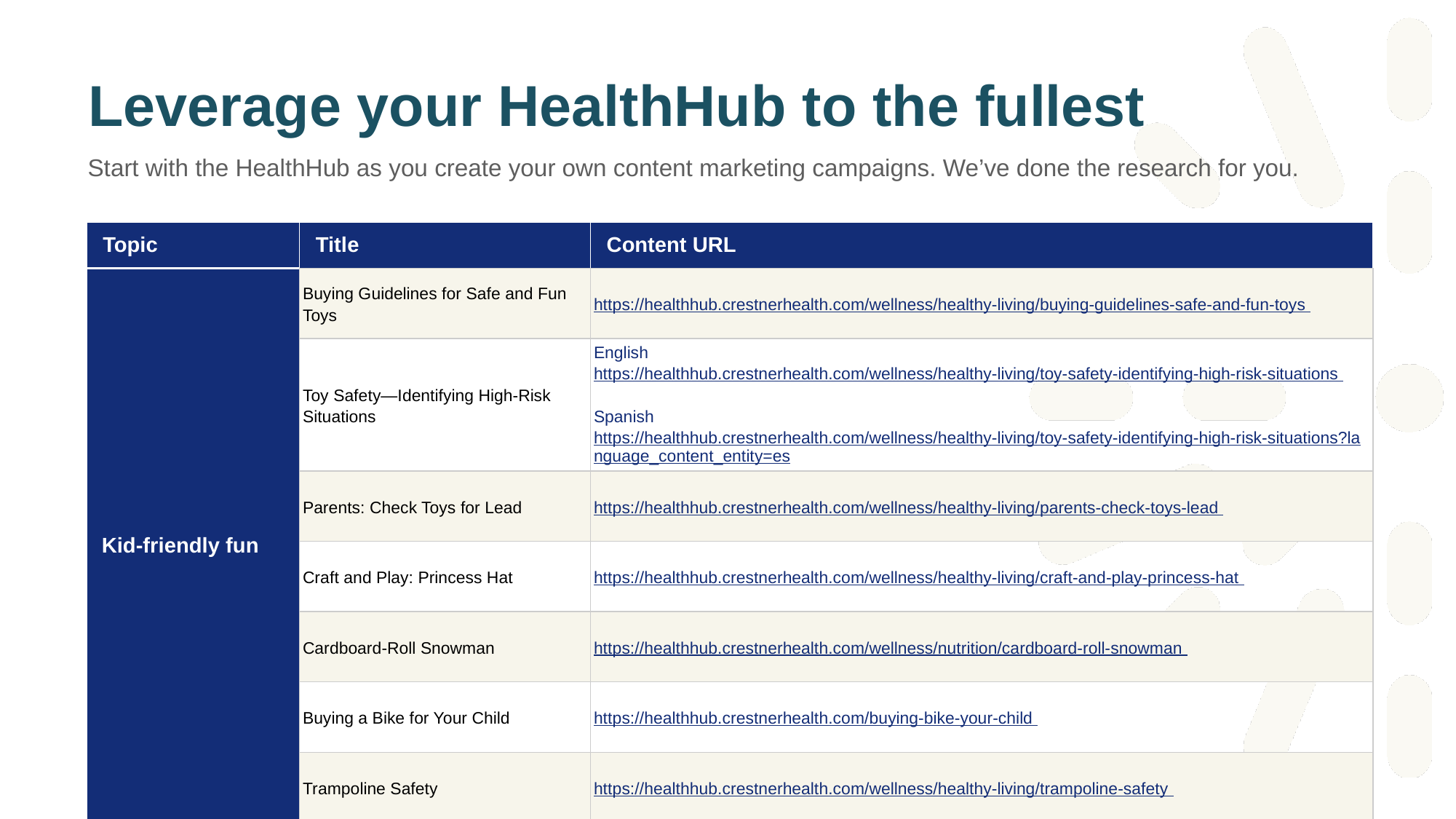

# Leverage your HealthHub to the fullest
Start with the HealthHub as you create your own content marketing campaigns. We’ve done the research for you.
| Topic | Title | Content URL |
| --- | --- | --- |
| Kid-friendly fun | Buying Guidelines for Safe and Fun Toys | https://healthhub.crestnerhealth.com/wellness/healthy-living/buying-guidelines-safe-and-fun-toys |
|  | Toy Safety—Identifying High-Risk Situations | English https://healthhub.crestnerhealth.com/wellness/healthy-living/toy-safety-identifying-high-risk-situations Spanish https://healthhub.crestnerhealth.com/wellness/healthy-living/toy-safety-identifying-high-risk-situations?language\_content\_entity=es |
|  | Parents: Check Toys for Lead | https://healthhub.crestnerhealth.com/wellness/healthy-living/parents-check-toys-lead |
|  | Craft and Play: Princess Hat | https://healthhub.crestnerhealth.com/wellness/healthy-living/craft-and-play-princess-hat |
|  | Cardboard-Roll Snowman | https://healthhub.crestnerhealth.com/wellness/nutrition/cardboard-roll-snowman |
|  | Buying a Bike for Your Child | https://healthhub.crestnerhealth.com/buying-bike-your-child |
|  | Trampoline Safety | https://healthhub.crestnerhealth.com/wellness/healthy-living/trampoline-safety |